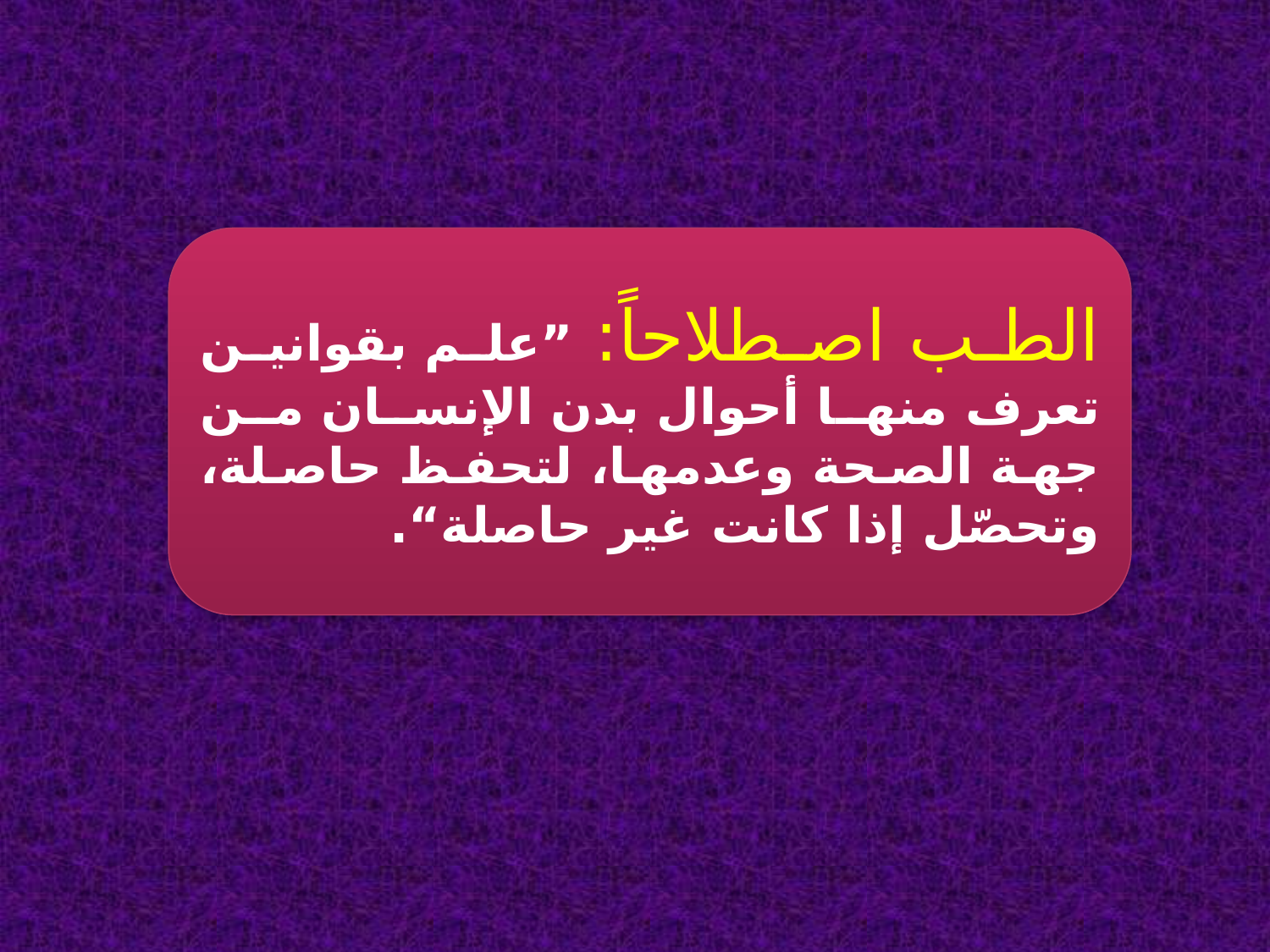

الطب اصطلاحاً: ”علم بقوانين تعرف منها أحوال بدن الإنسان من جهة الصحة وعدمها، لتحفظ حاصلة، وتحصّل إذا كانت غير حاصلة“.